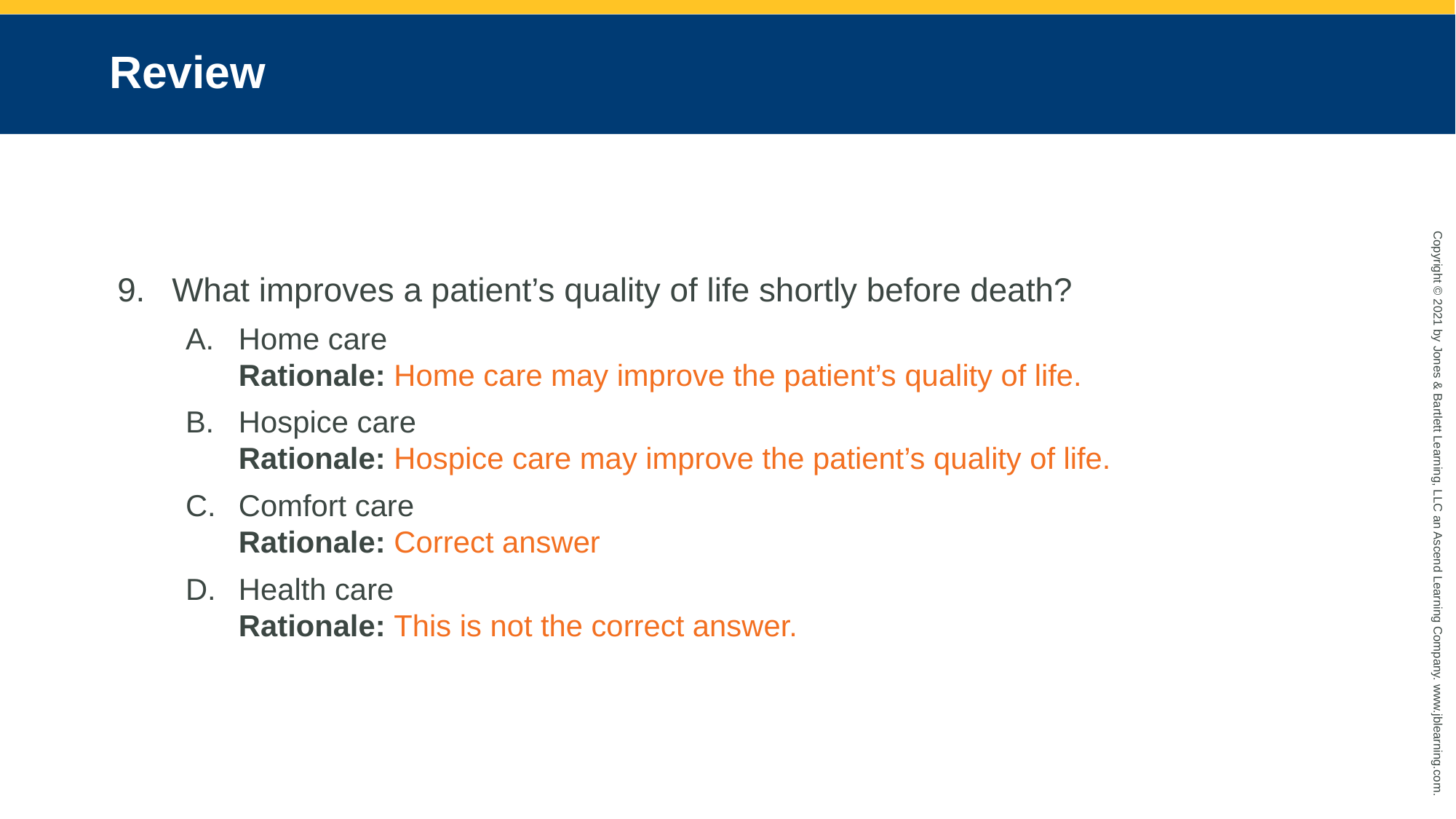

# Review
What improves a patient’s quality of life shortly before death?
Home care
Rationale: Home care may improve the patient’s quality of life.
Hospice care
Rationale: Hospice care may improve the patient’s quality of life.
Comfort care
Rationale: Correct answer
Health care
Rationale: This is not the correct answer.